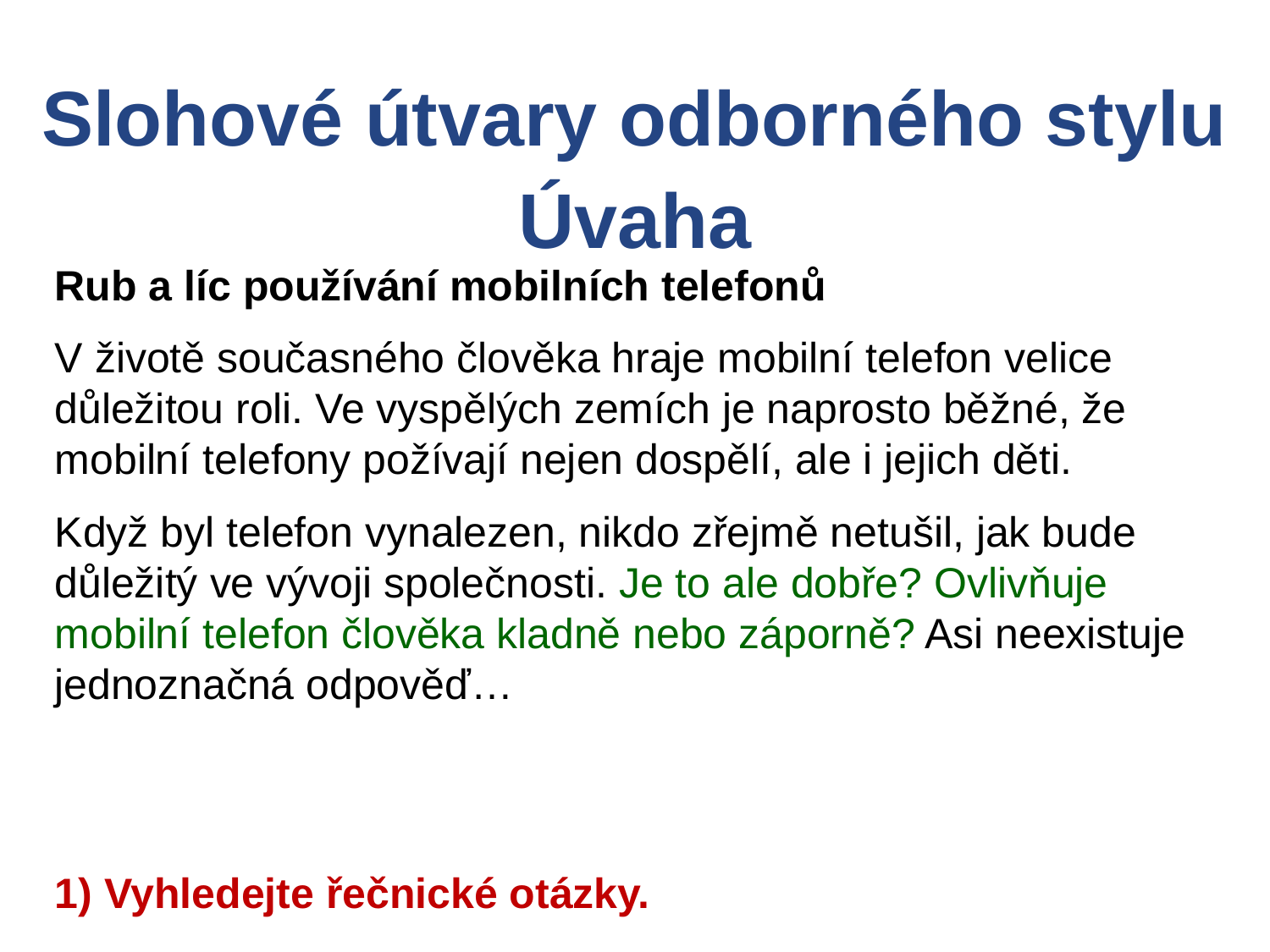

Slohové útvary odborného stylu
Úvaha
Rub a líc používání mobilních telefonů
V životě současného člověka hraje mobilní telefon velice důležitou roli. Ve vyspělých zemích je naprosto běžné, že mobilní telefony požívají nejen dospělí, ale i jejich děti.
Když byl telefon vynalezen, nikdo zřejmě netušil, jak bude důležitý ve vývoji společnosti. Je to ale dobře? Ovlivňuje mobilní telefon člověka kladně nebo záporně? Asi neexistuje jednoznačná odpověď…
1) Vyhledejte řečnické otázky.